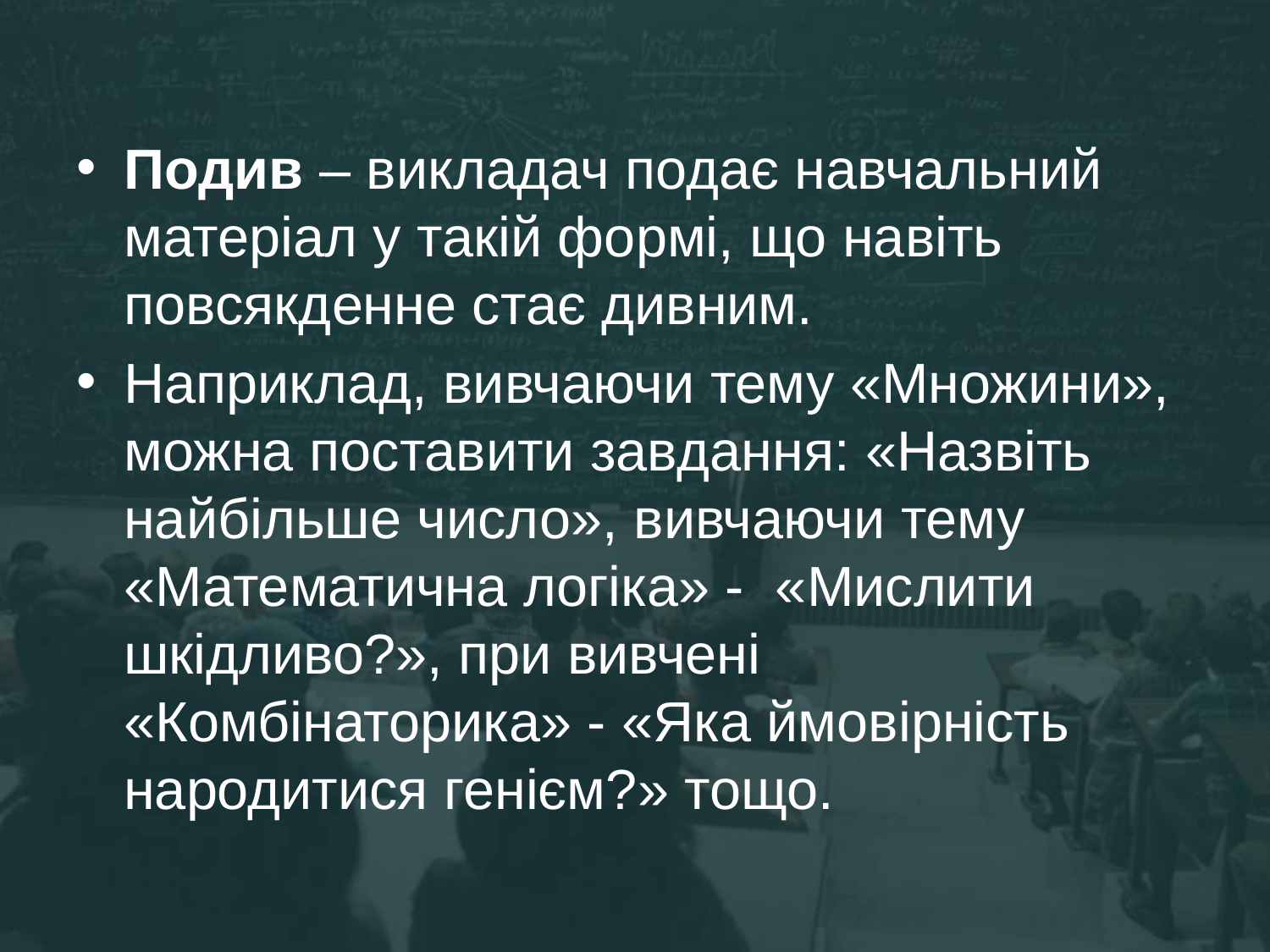

Подив – викладач подає навчальний матеріал у такій формі, що навіть повсякденне стає дивним.
Наприклад, вивчаючи тему «Множини», можна поставити завдання: «Назвіть найбільше число», вивчаючи тему «Математична логіка» -  «Мислити шкідливо?», при вивчені «Комбінаторика» - «Яка ймовірність народитися генієм?» тощо.